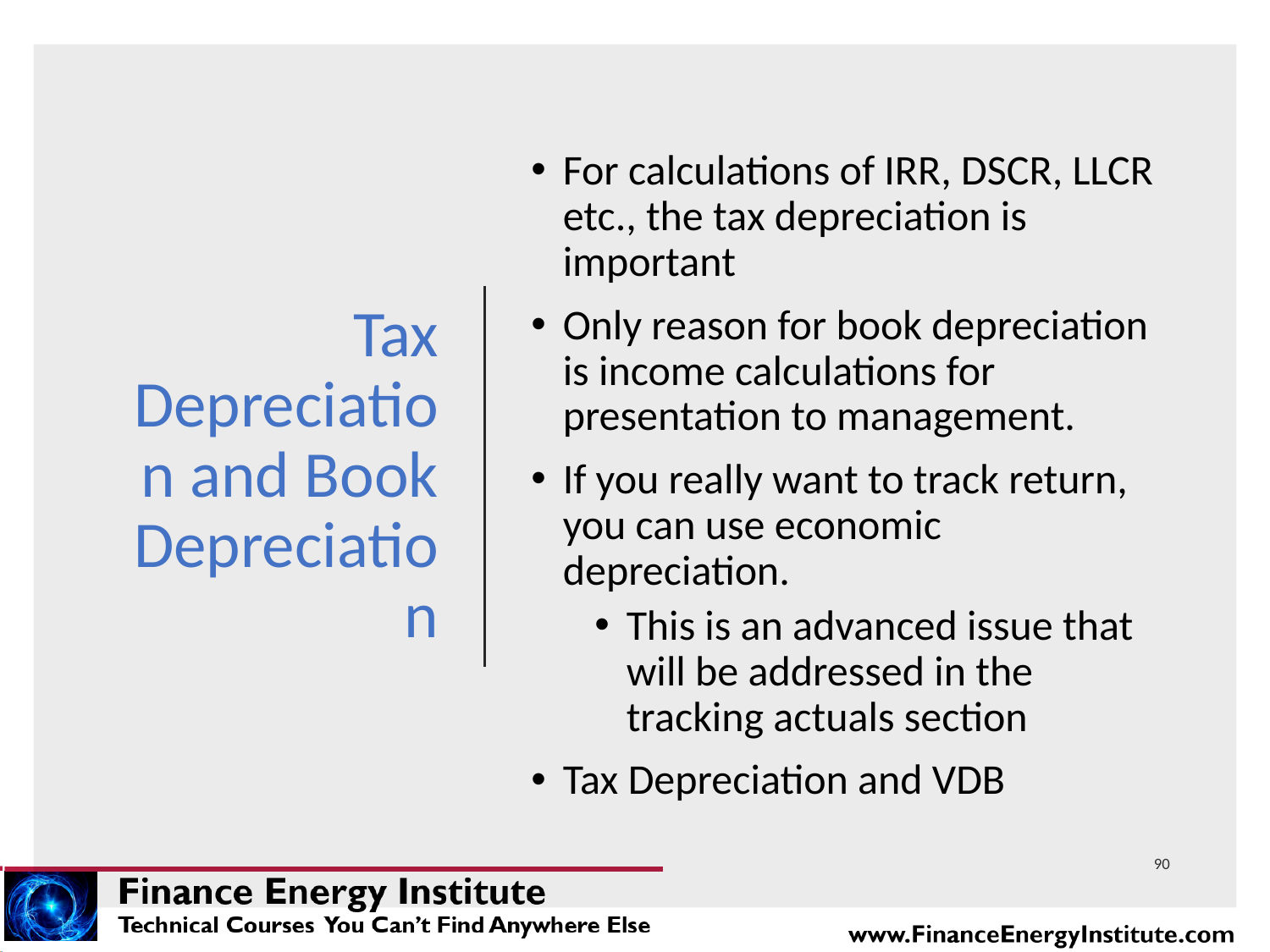

# Tax Depreciation and Book Depreciation
For calculations of IRR, DSCR, LLCR etc., the tax depreciation is important
Only reason for book depreciation is income calculations for presentation to management.
If you really want to track return, you can use economic depreciation.
This is an advanced issue that will be addressed in the tracking actuals section
Tax Depreciation and VDB
90